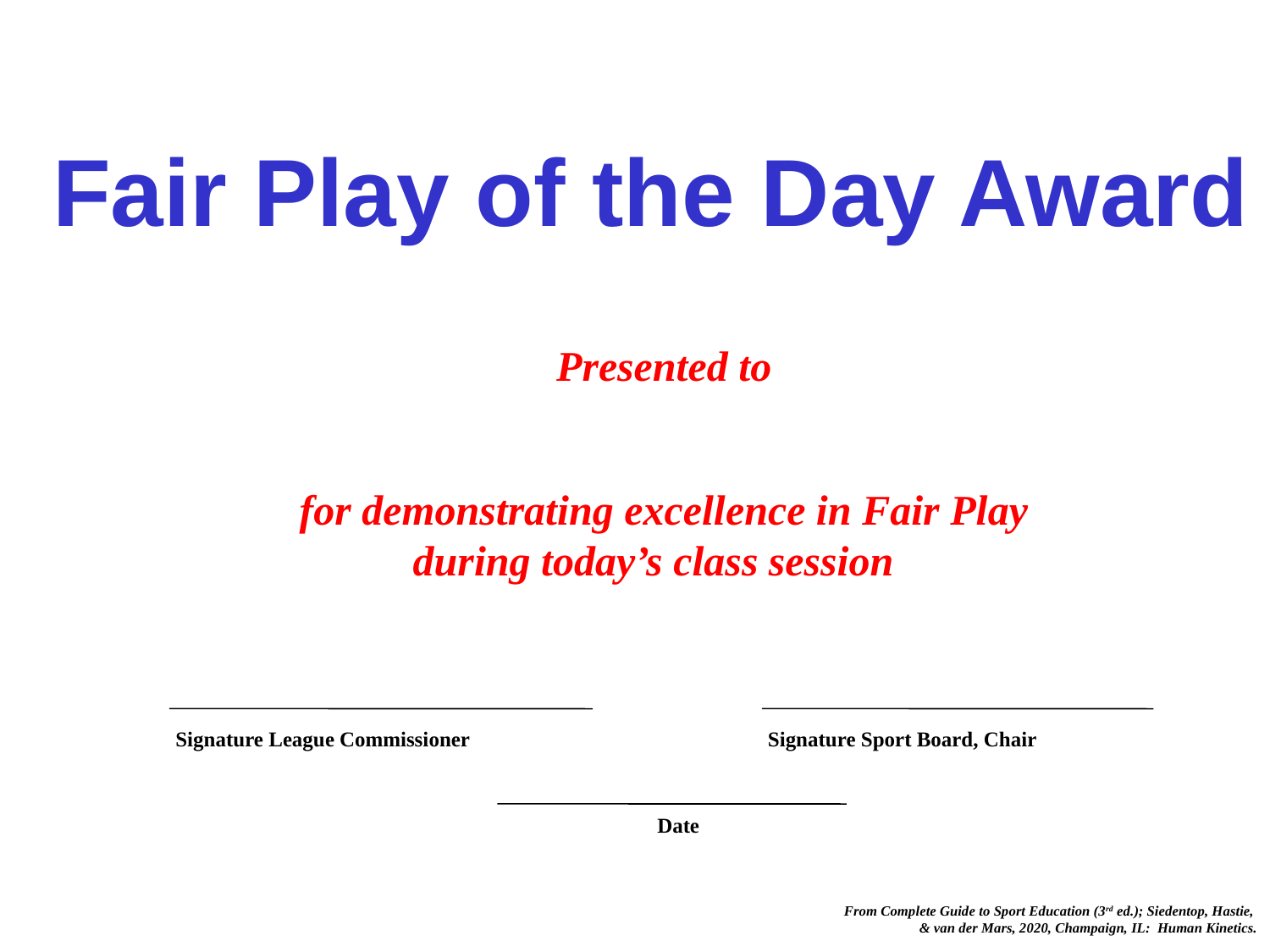

Fair Play of the Day Award
Presented to

for demonstrating excellence in Fair Play
during today’s class session

Signature League Commissioner
Signature Sport Board, Chair

Date
From Complete Guide to Sport Education (3rd ed.); Siedentop, Hastie,
& van der Mars, 2020, Champaign, IL:  Human Kinetics.